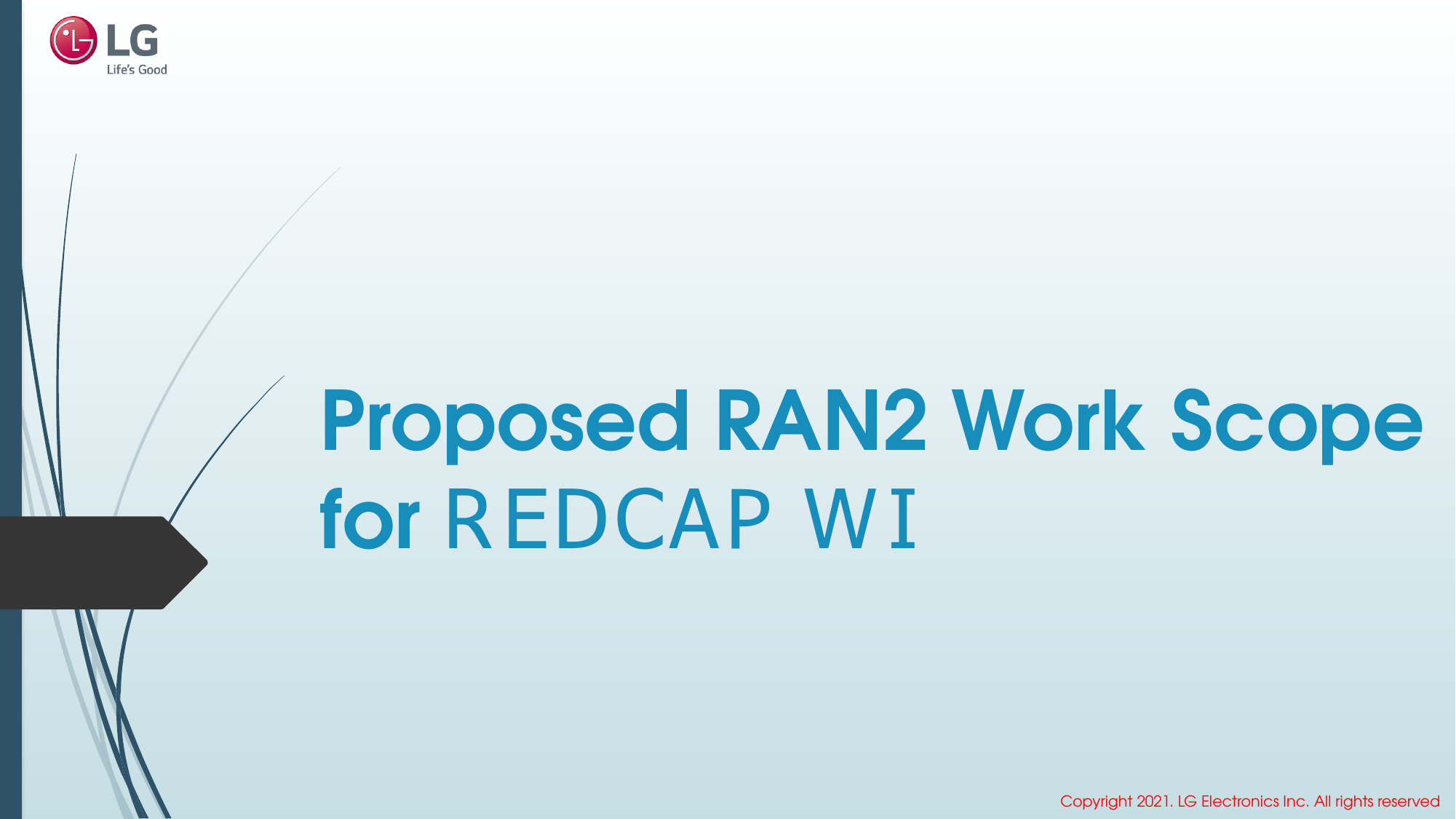

# Proposed RAN2 Work Scope for REDCAP WI